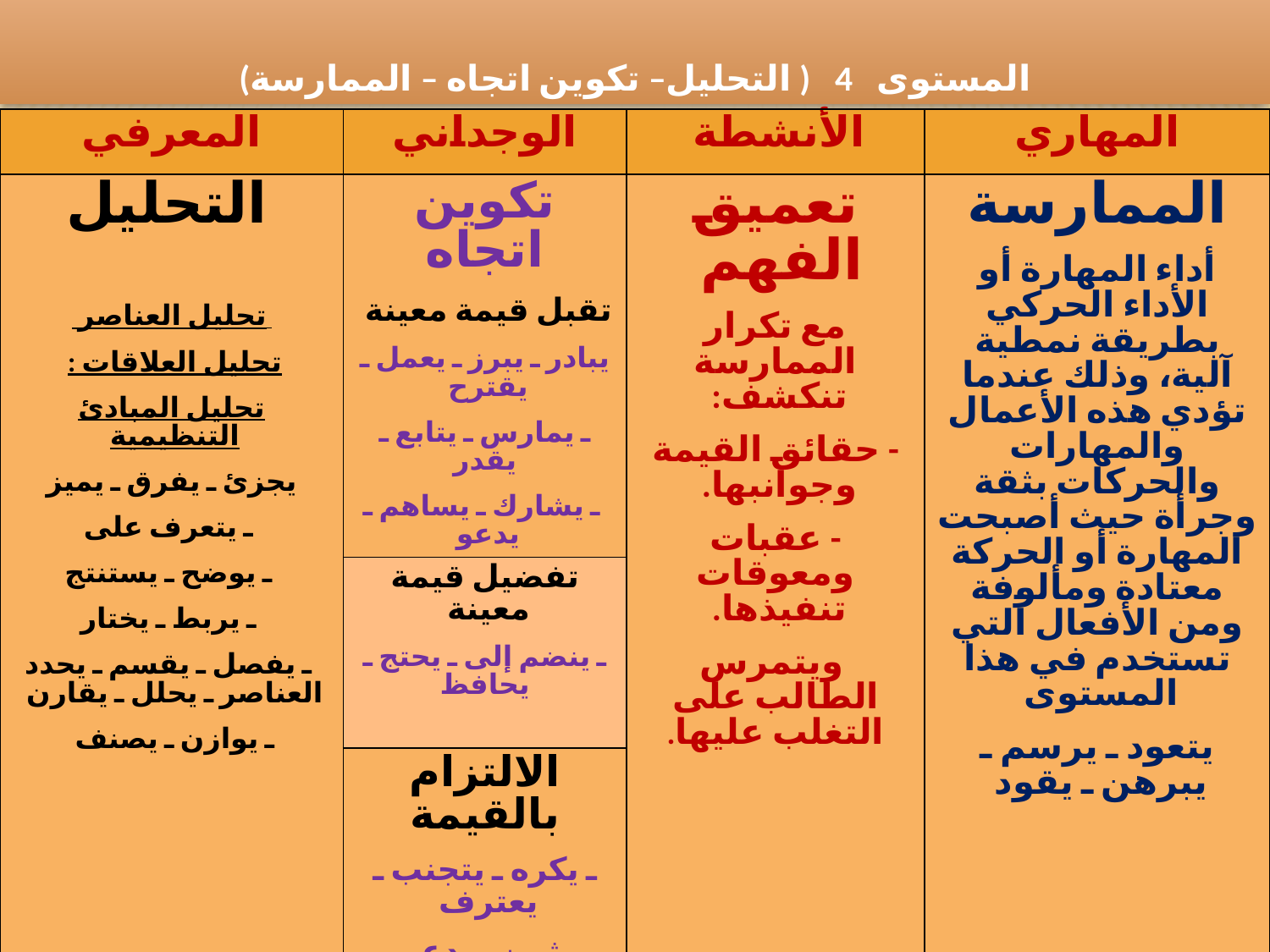

المستوى   4   ( التحليل– تكوين اتجاه – الممارسة)
| المعرفي | الوجداني | الأنشطة | المهاري |
| --- | --- | --- | --- |
| التحليل  تحليل العناصر تحليل العلاقات : تحليل المبادئ التنظيمية يجزئ ـ يفرق ـ يميز ـ يتعرف على ـ يوضح ـ يستنتج ـ يربط ـ يختار ـ يفصل ـ يقسم ـ يحدد العناصر ـ يحلل ـ يقارن ـ يوازن ـ يصنف | تكوين اتجاه تقبل قيمة معينة يبادر ـ يبرز ـ يعمل ـ يقترح ـ يمارس ـ يتابع ـ يقدر ـ يشارك ـ يساهم ـ يدعو | تعميق الفهم مع تكرار الممارسة تنكشف: - حقائق القيمة وجوانبها. - عقبات ومعوقات تنفيذها. ويتمرس الطالب على التغلب عليها. | الممارسة أداء المهارة أو الأداء الحركي بطريقة نمطية آلية، وذلك عندما تؤدي هذه الأعمال والمهارات والحركات بثقة وجرأة حيث أصبحت المهارة أو الحركة معتادة ومألوفة ومن الأفعال التي تستخدم في هذا المستوى يتعود ـ يرسم ـ يبرهن ـ يقود |
|  | تفضيل قيمة معينة ـ ينضم إلى ـ يحتج ـ يحافظ |  |  |
|  | الالتزام بالقيمة ـ يكره ـ يتجنب ـ يعترف ـ يثمن ـ يدعم ـ يجادل |  |  |